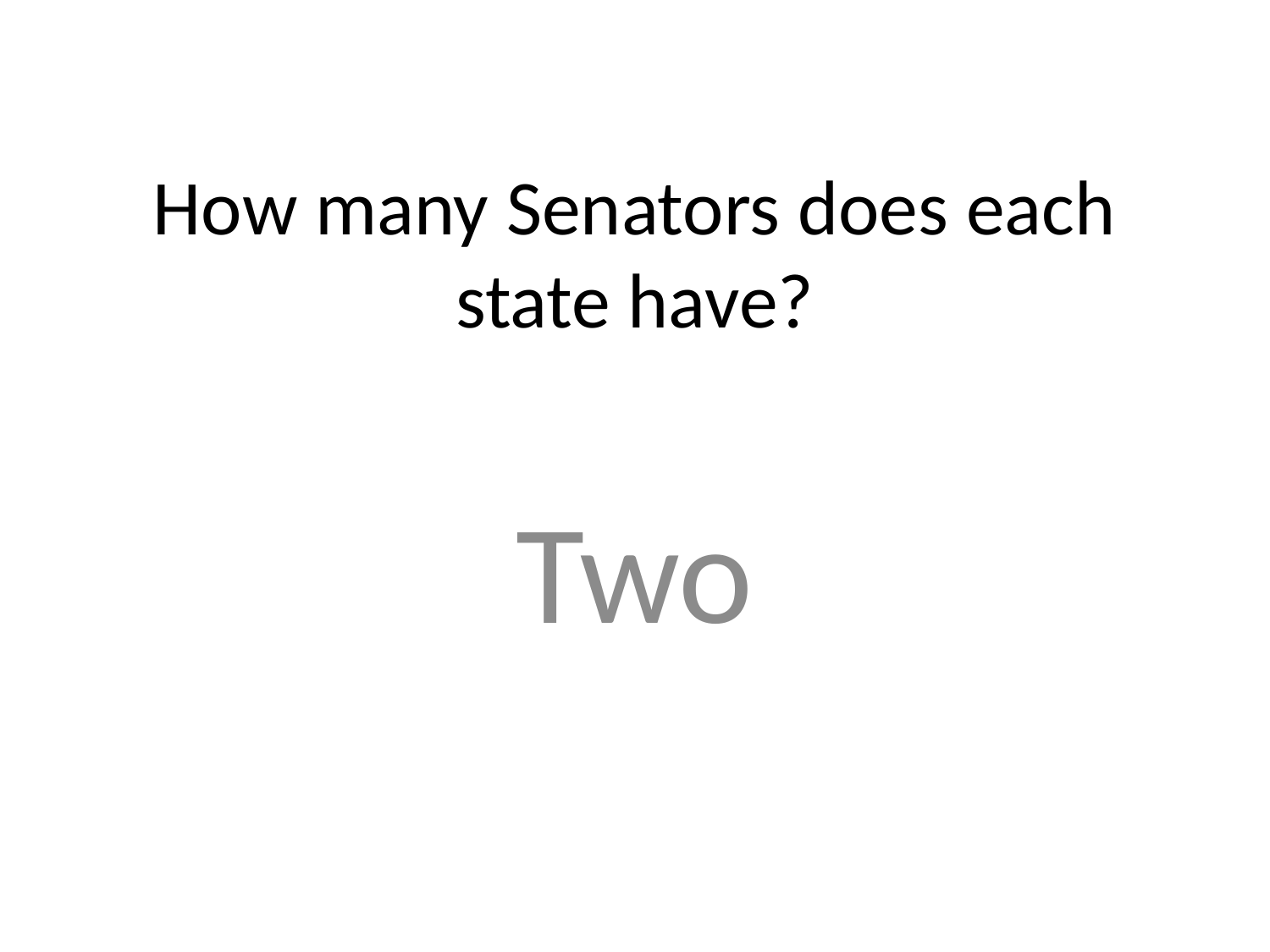

# How many Senators does each state have?
Two